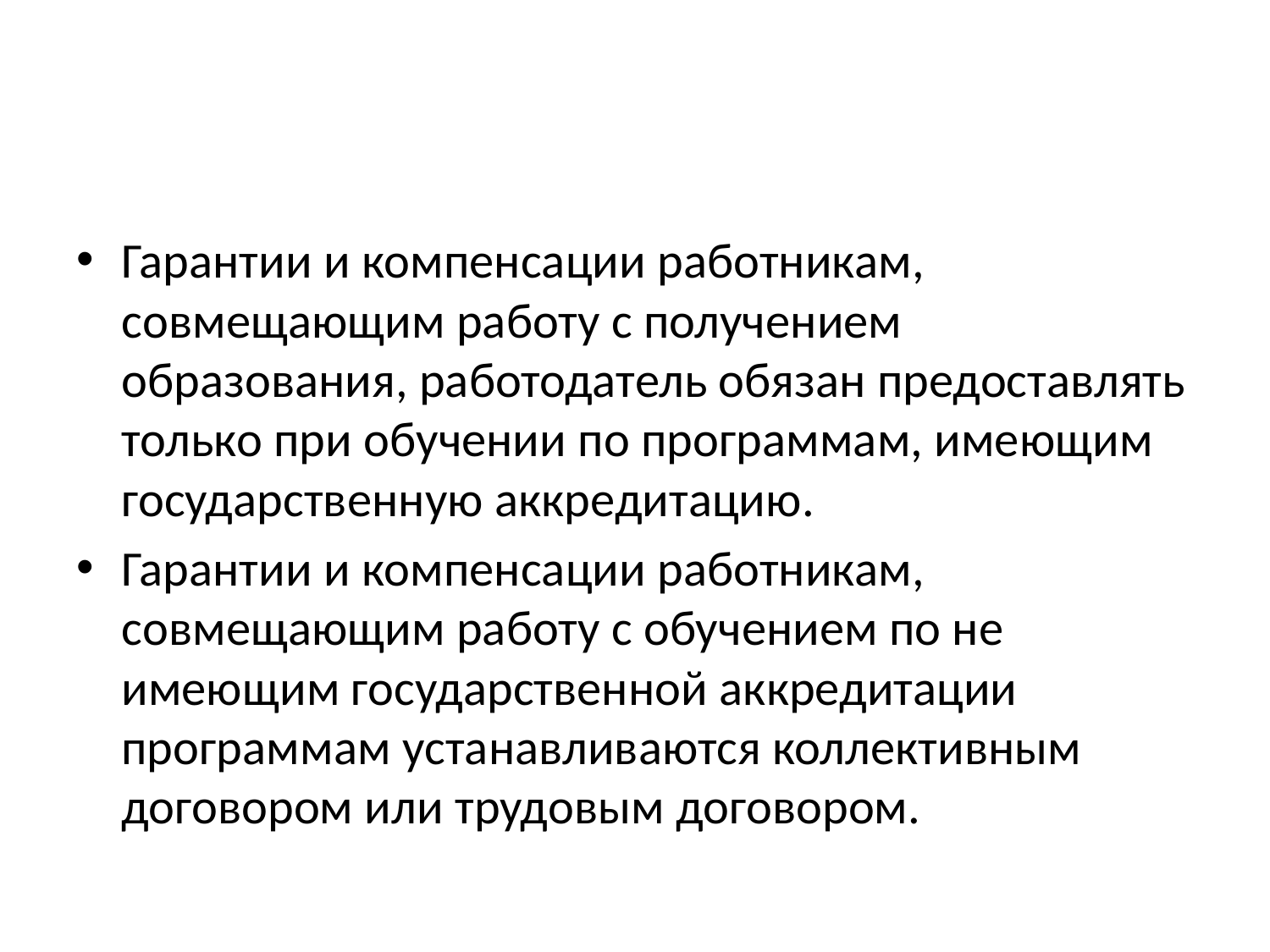

#
Гарантии и компенсации работникам, совмещающим работу с получением образования, работодатель обязан предоставлять только при обучении по программам, имеющим государственную аккредитацию.
Гарантии и компенсации работникам, совмещающим работу с обучением по не имеющим государственной аккредитации программам устанавливаются коллективным договором или трудовым договором.